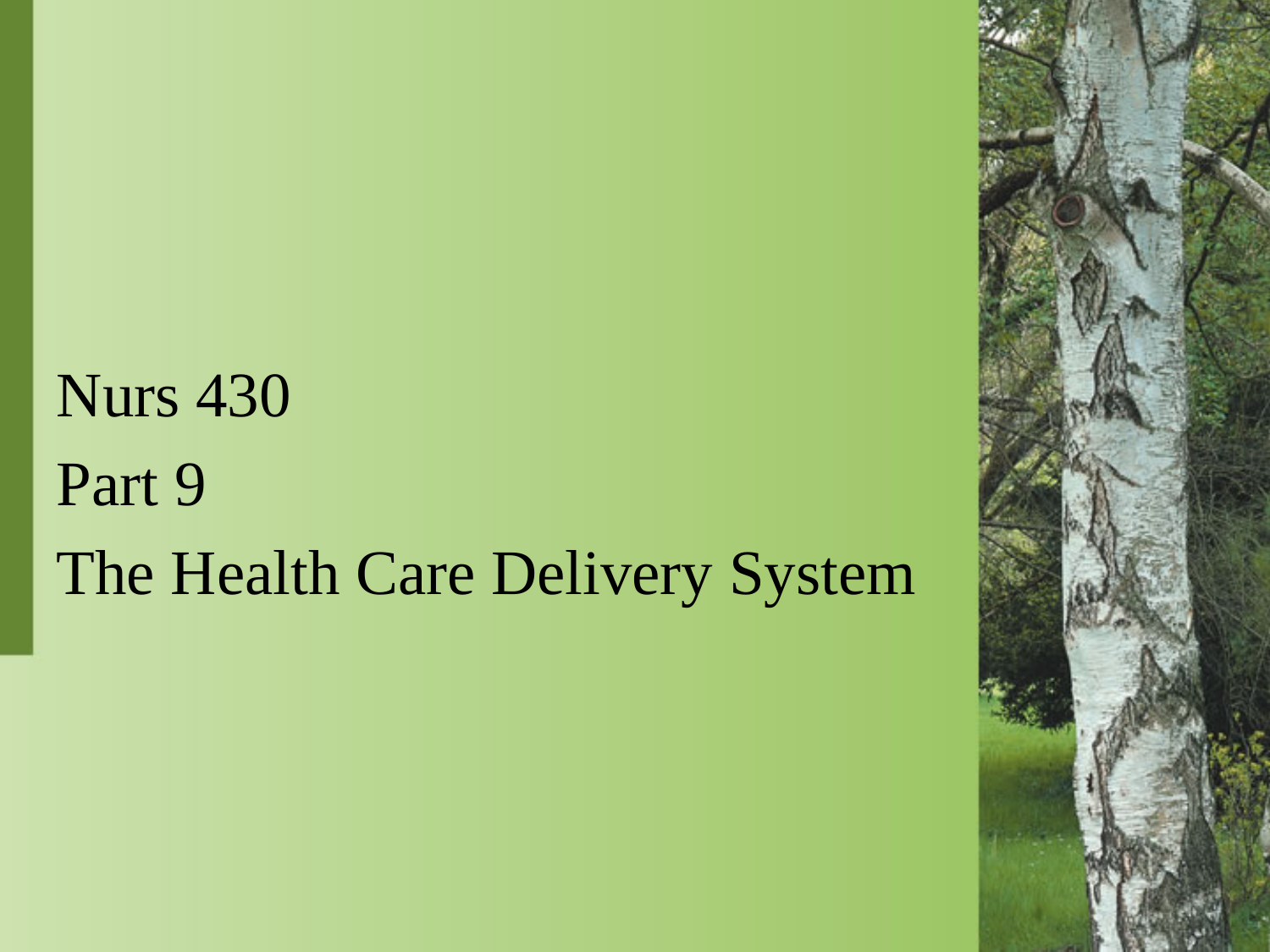

Nurs 430
Part 9
The Health Care Delivery System